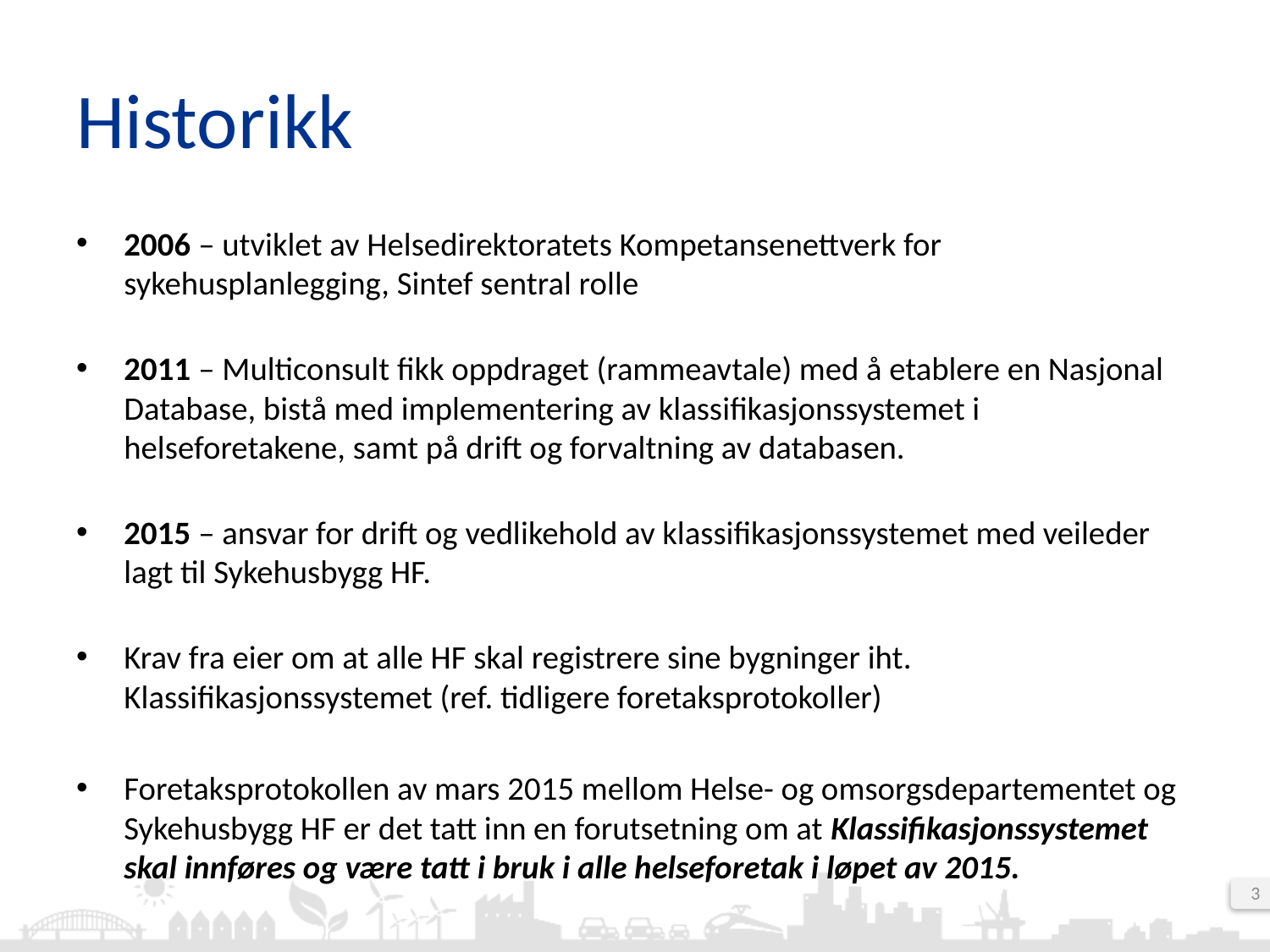

# Historikk
2006 – utviklet av Helsedirektoratets Kompetansenettverk for sykehusplanlegging, Sintef sentral rolle
2011 – Multiconsult fikk oppdraget (rammeavtale) med å etablere en Nasjonal Database, bistå med implementering av klassifikasjonssystemet i helseforetakene, samt på drift og forvaltning av databasen.
2015 – ansvar for drift og vedlikehold av klassifikasjonssystemet med veileder lagt til Sykehusbygg HF.
Krav fra eier om at alle HF skal registrere sine bygninger iht. Klassifikasjonssystemet (ref. tidligere foretaksprotokoller)

Foretaksprotokollen av mars 2015 mellom Helse- og omsorgsdepartementet og Sykehusbygg HF er det tatt inn en forutsetning om at Klassifikasjonssystemet skal innføres og være tatt i bruk i alle helseforetak i løpet av 2015.